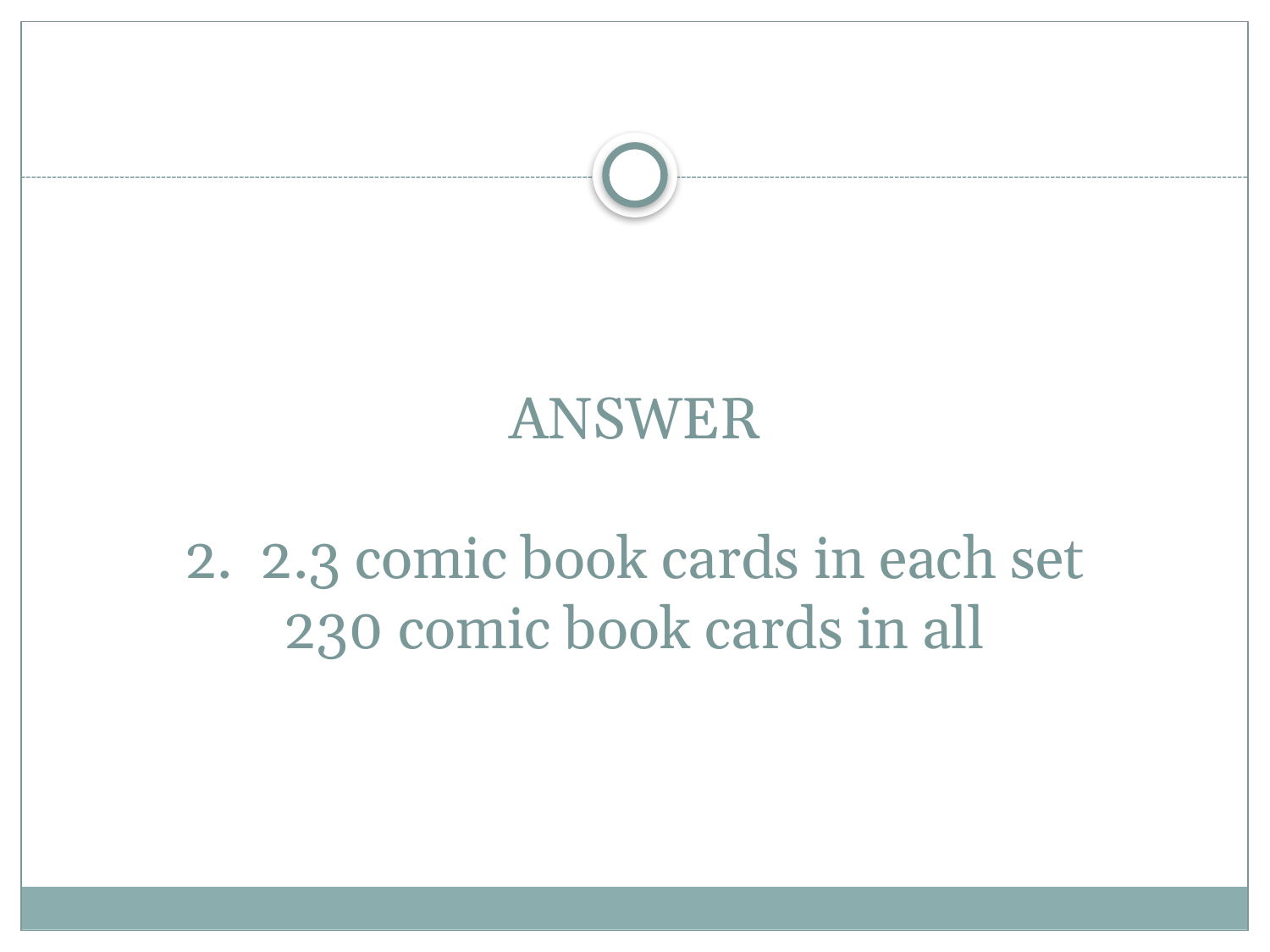

# ANSWER 2.  2.3 comic book cards in each set 230 comic book cards in all